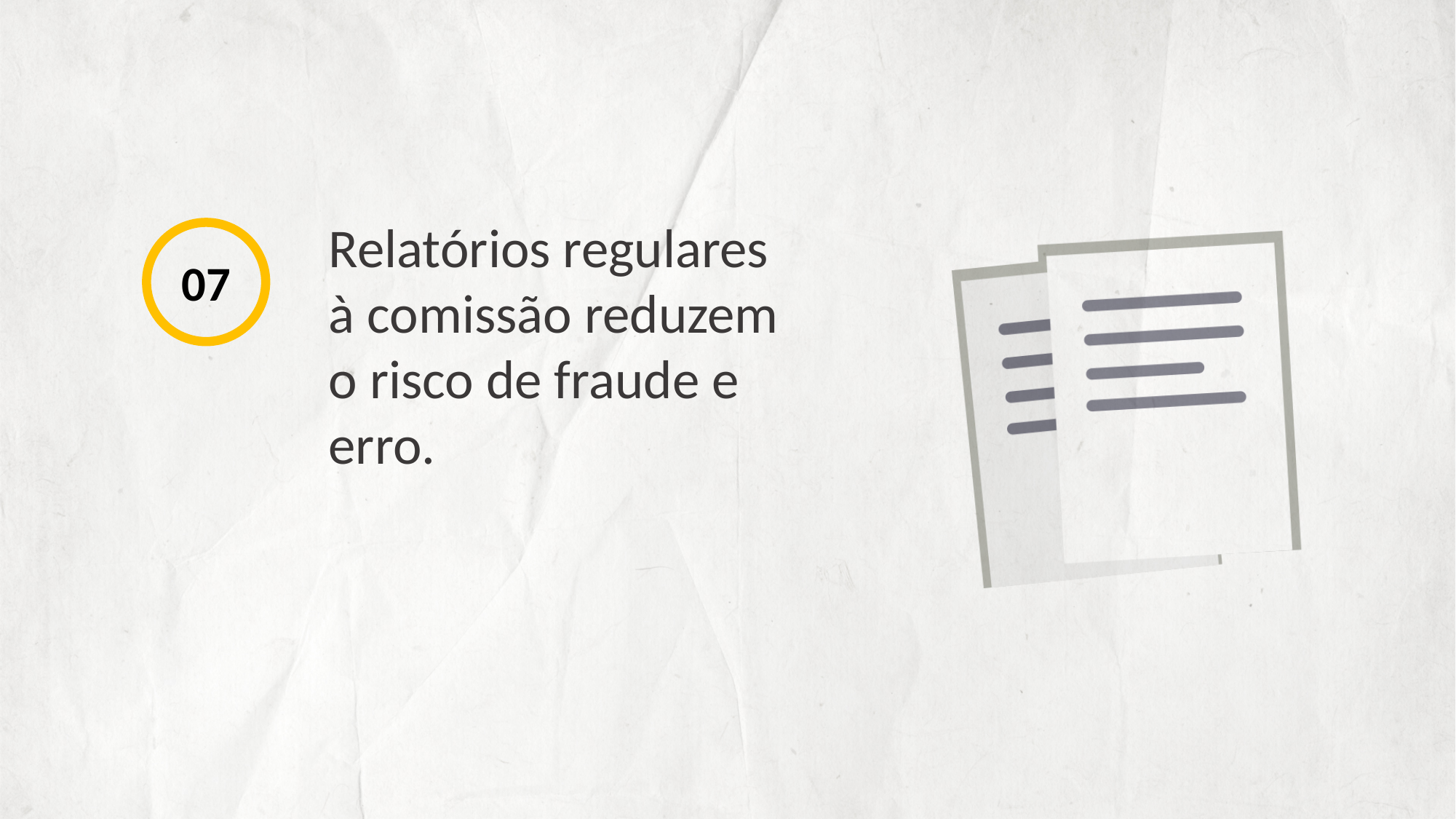

Relatórios regulares à comissão reduzem o risco de fraude e erro.

07